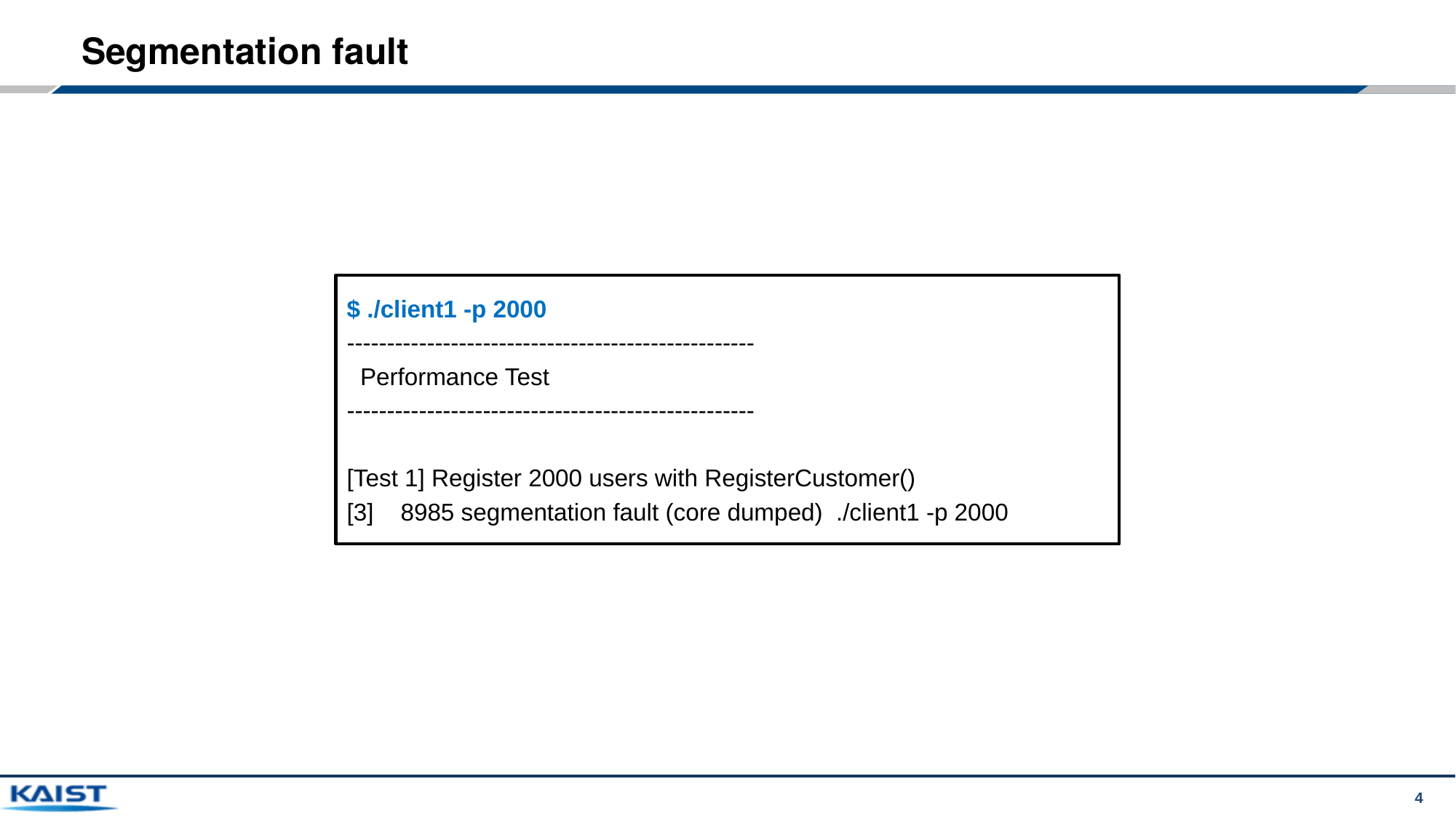

# Segmentation fault
$ ./client1 -p 2000
---------------------------------------------------
  Performance Test
---------------------------------------------------

[Test 1] Register 2000 users with RegisterCustomer()
[3]    8985 segmentation fault (core dumped)  ./client1 -p 2000